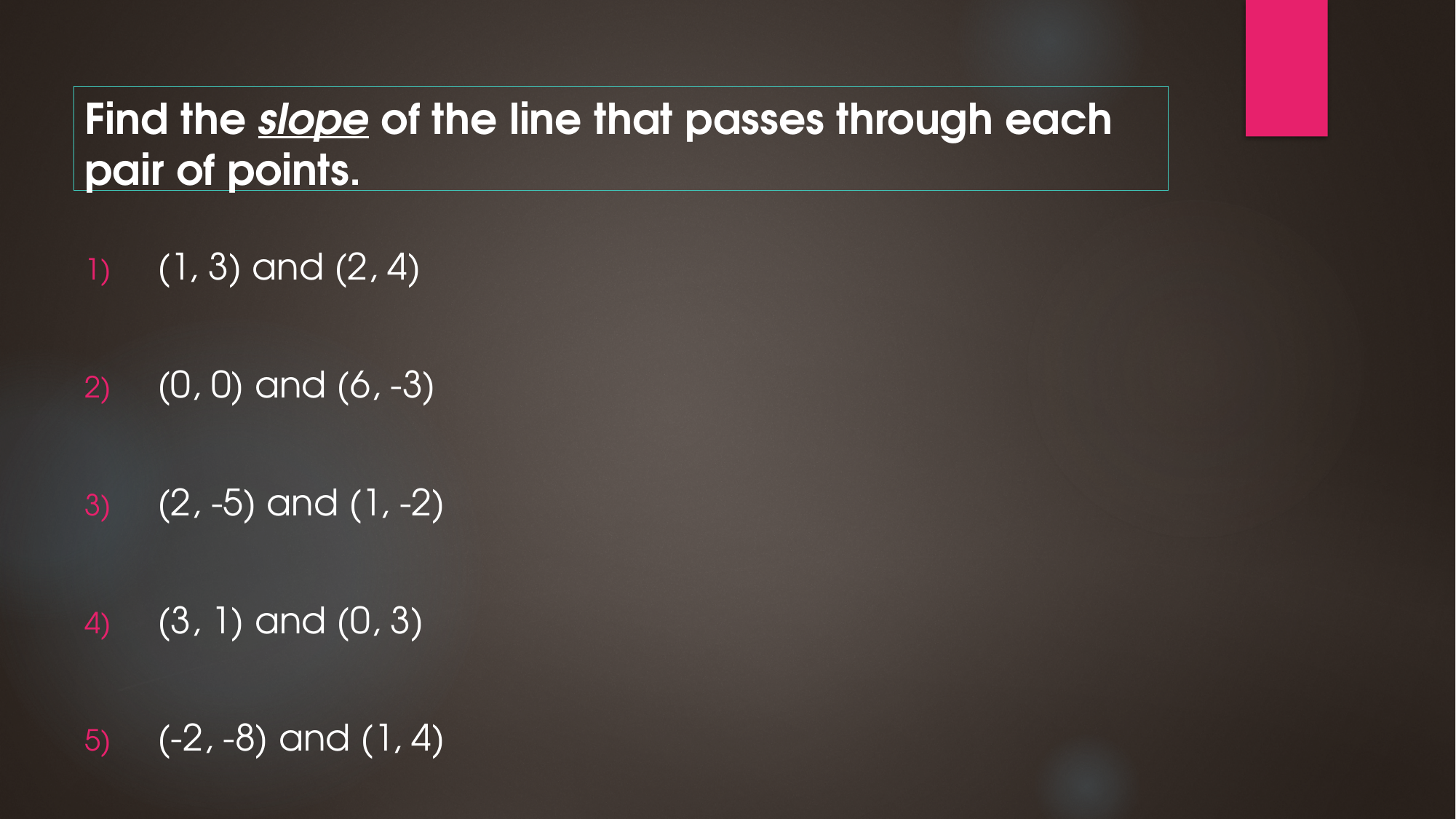

# Find the slope of the line that passes through each pair of points.
(1, 3) and (2, 4)

(0, 0) and (6, -3)

(2, -5) and (1, -2)

(3, 1) and (0, 3)

(-2, -8) and (1, 4)